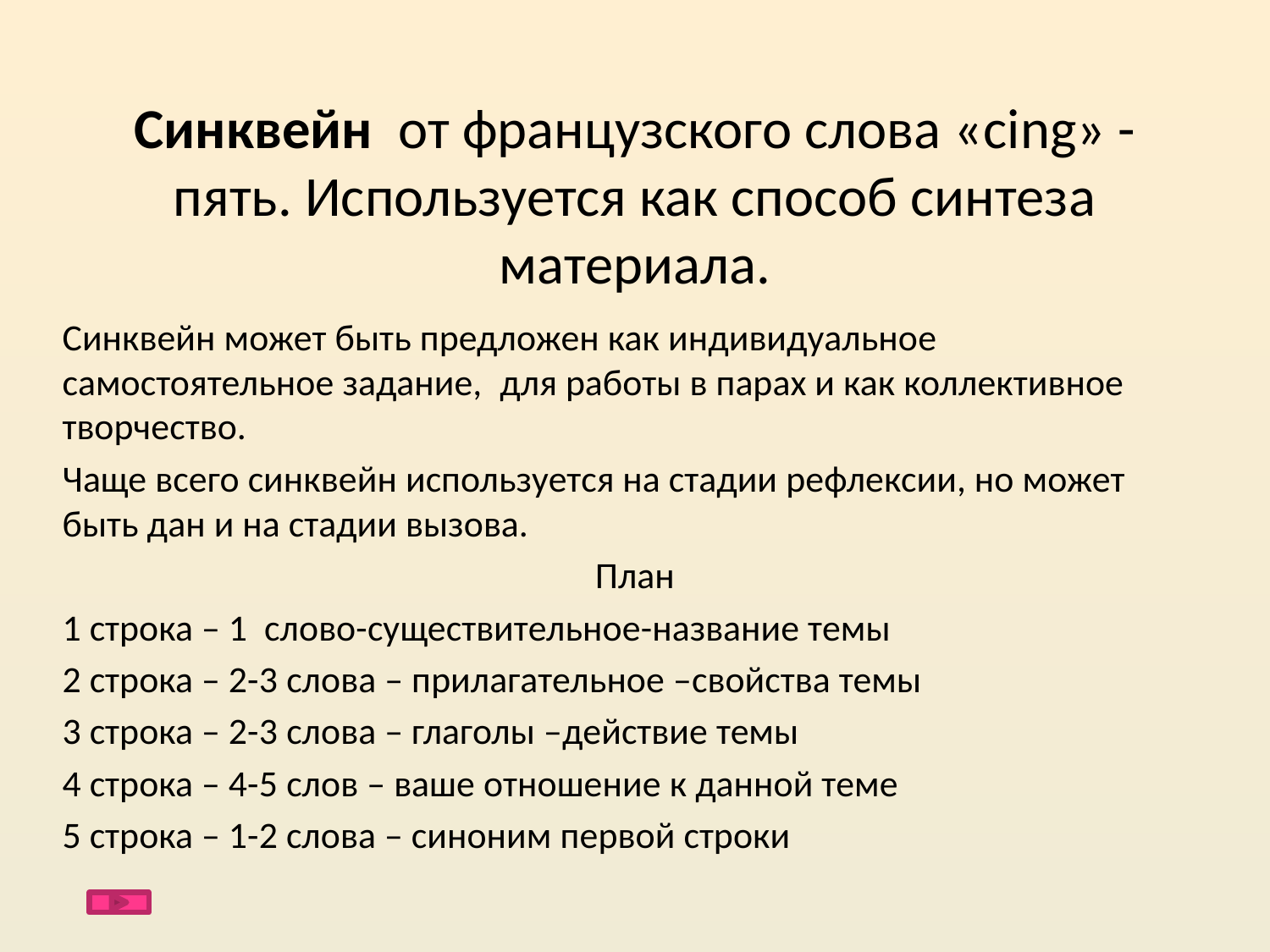

# Синквейн  от французского слова «cing» - пять. Используется как способ синтеза материала.
Синквейн может быть предложен как индивидуальное самостоятельное задание,  для работы в парах и как коллективное творчество.
Чаще всего синквейн используется на стадии рефлексии, но может быть дан и на стадии вызова.
План
1 строка – 1  слово-существительное-название темы
2 строка – 2-3 слова – прилагательное –свойства темы
3 строка – 2-3 слова – глаголы –действие темы
4 строка – 4-5 слов – ваше отношение к данной теме
5 строка – 1-2 слова – синоним первой строки